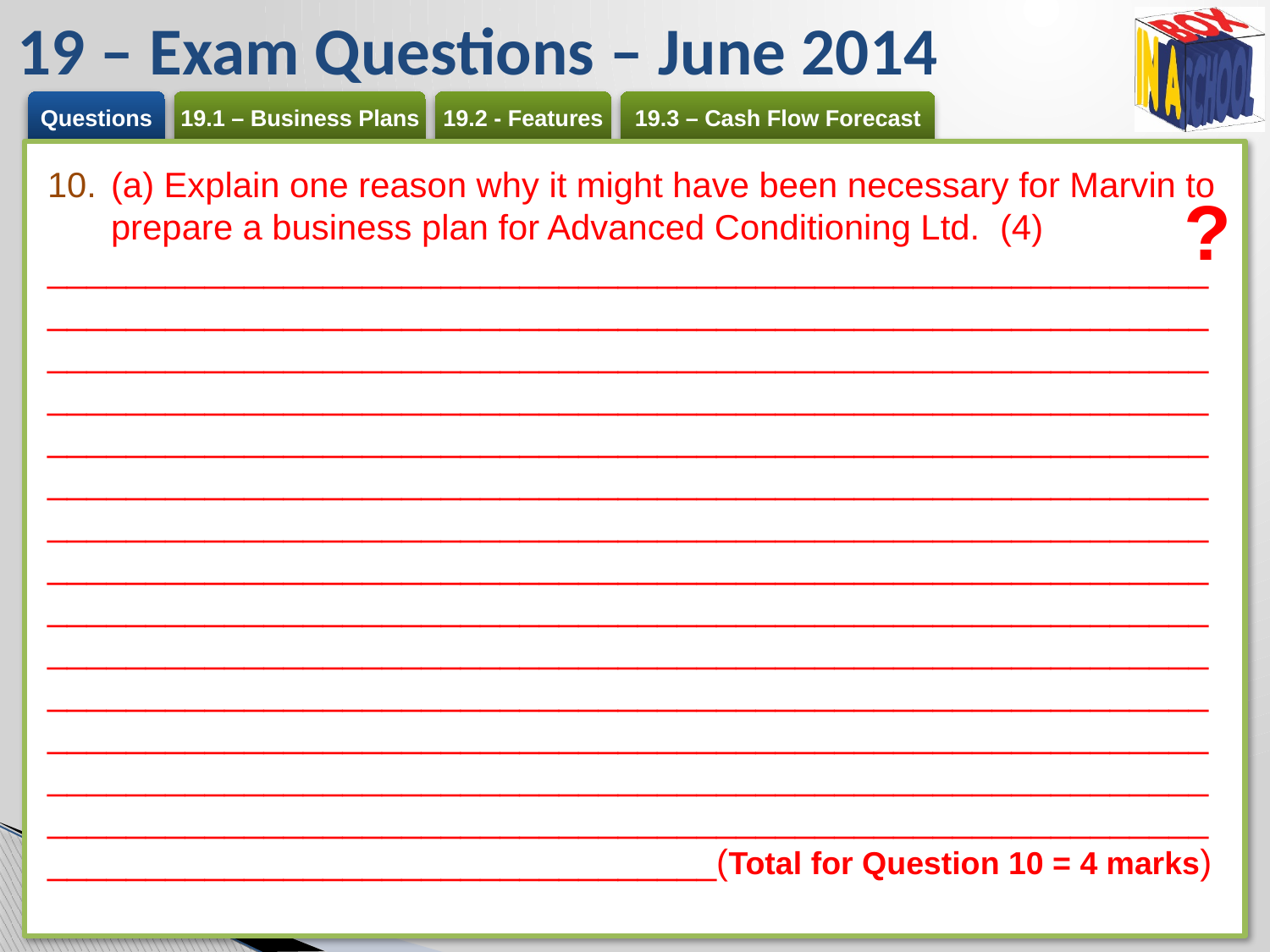

# 19 – Exam Questions – June 2014
(a) Explain one reason why it might have been necessary for Marvin to prepare a business plan for Advanced Conditioning Ltd.	(4)
____________________________________________________________________________________________________________________________________________________________________________________________________________________________________________________________________________________________________________________________________________________________________________________________________________________________________________________________________________________________________________________________________________________________________________________________________________________________________________________________________________________________________________________________________________________________________________________________________________________________________________________________________________________________(Total for Question 10 = 4 marks)
?